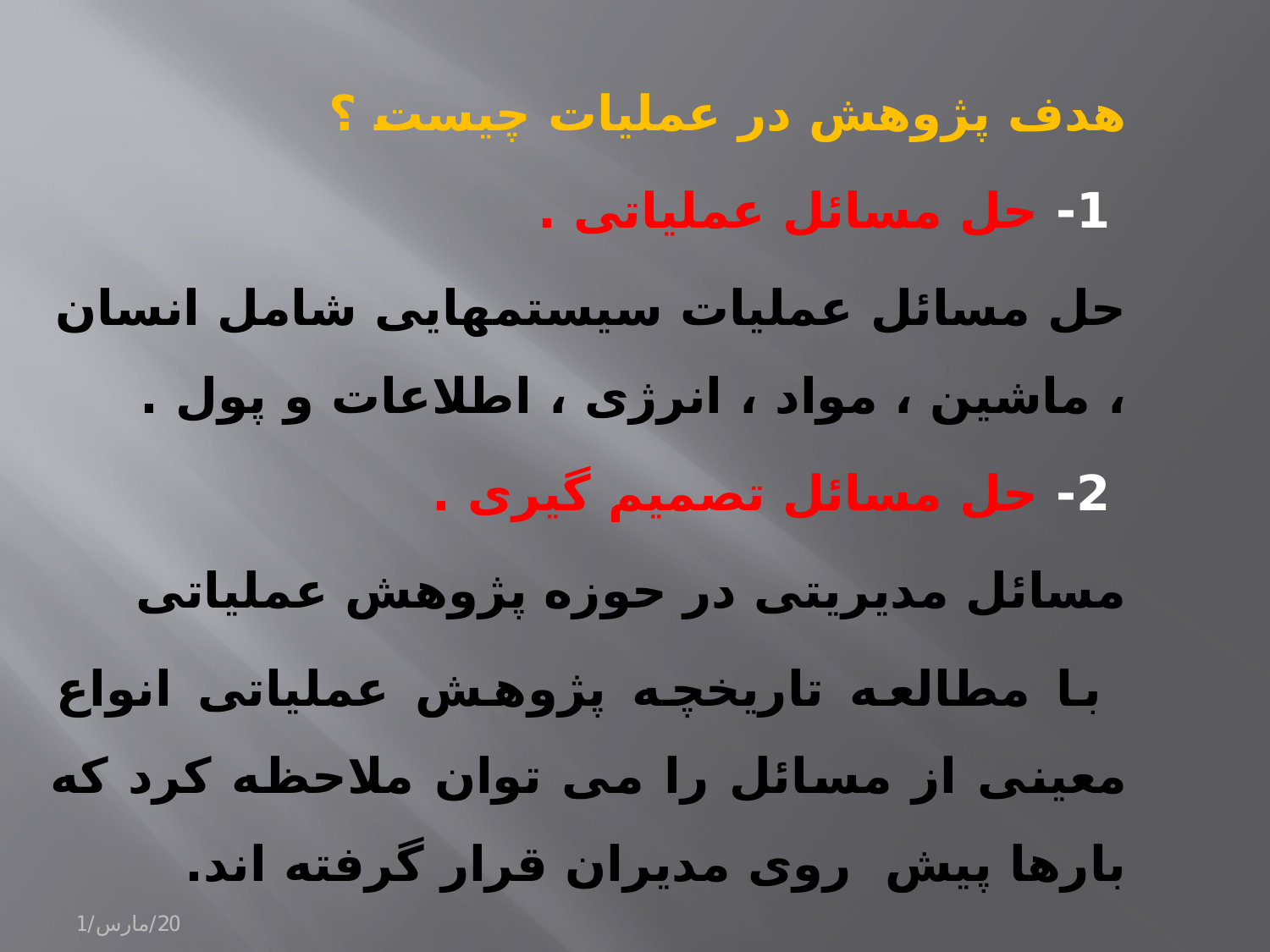

هدف پژوهش در عملیات چیست ؟
 1- حل مسائل عملیاتی .
حل مسائل عملیات سیستمهایی شامل انسان ، ماشین ، مواد ، انرژی ، اطلاعات و پول .
 2- حل مسائل تصمیم گیری .
مسائل مدیریتی در حوزه پژوهش عملیاتی
 با مطالعه تاریخچه پژوهش عملیاتی انواع معینی از مسائل را می توان ملاحظه کرد که بارها پیش  روی مدیران قرار گرفته اند.

20/مارس/1